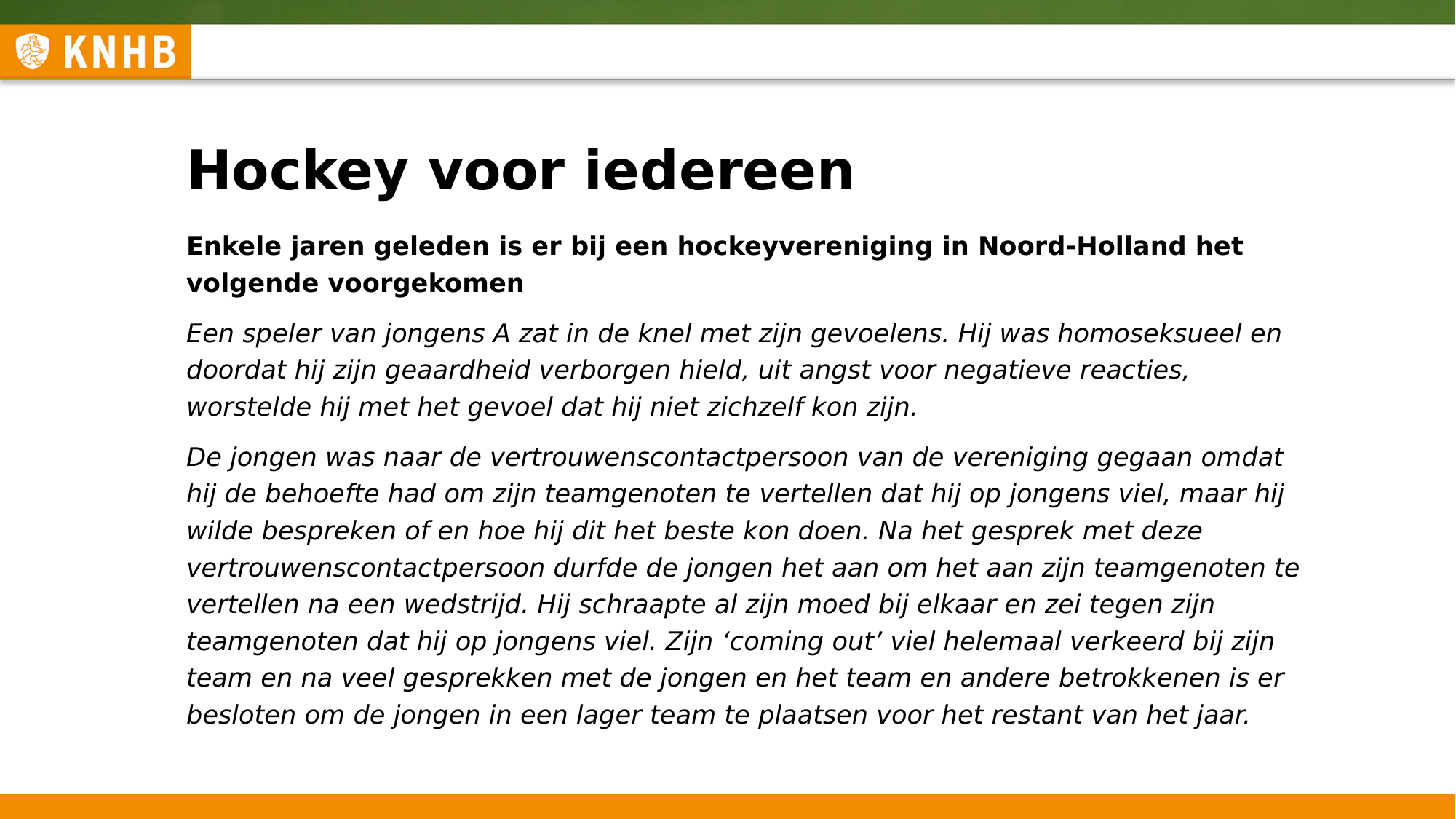

# Hockey voor iedereen
Enkele jaren geleden is er bij een hockeyvereniging in Noord-Holland het volgende voorgekomen
Een speler van jongens A zat in de knel met zijn gevoelens. Hij was homoseksueel en doordat hij zijn geaardheid verborgen hield, uit angst voor negatieve reacties, worstelde hij met het gevoel dat hij niet zichzelf kon zijn.
De jongen was naar de vertrouwenscontactpersoon van de vereniging gegaan omdat hij de behoefte had om zijn teamgenoten te vertellen dat hij op jongens viel, maar hij wilde bespreken of en hoe hij dit het beste kon doen. Na het gesprek met deze vertrouwenscontactpersoon durfde de jongen het aan om het aan zijn teamgenoten te vertellen na een wedstrijd. Hij schraapte al zijn moed bij elkaar en zei tegen zijn teamgenoten dat hij op jongens viel. Zijn ‘coming out’ viel helemaal verkeerd bij zijn team en na veel gesprekken met de jongen en het team en andere betrokkenen is er besloten om de jongen in een lager team te plaatsen voor het restant van het jaar.